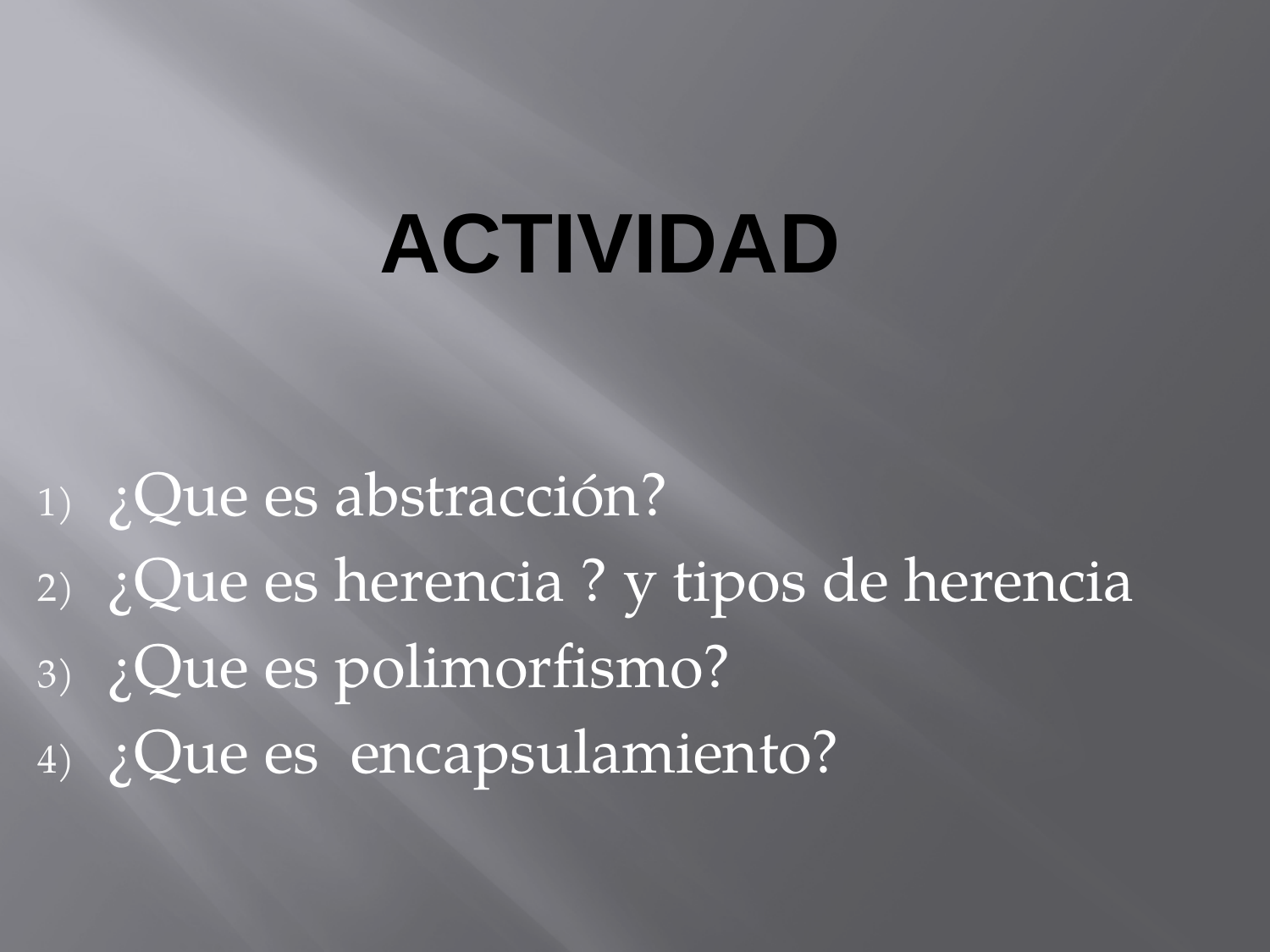

# ACTIVIDAD
¿Que es abstracción?
¿Que es herencia ? y tipos de herencia
¿Que es polimorfismo?
¿Que es  encapsulamiento?